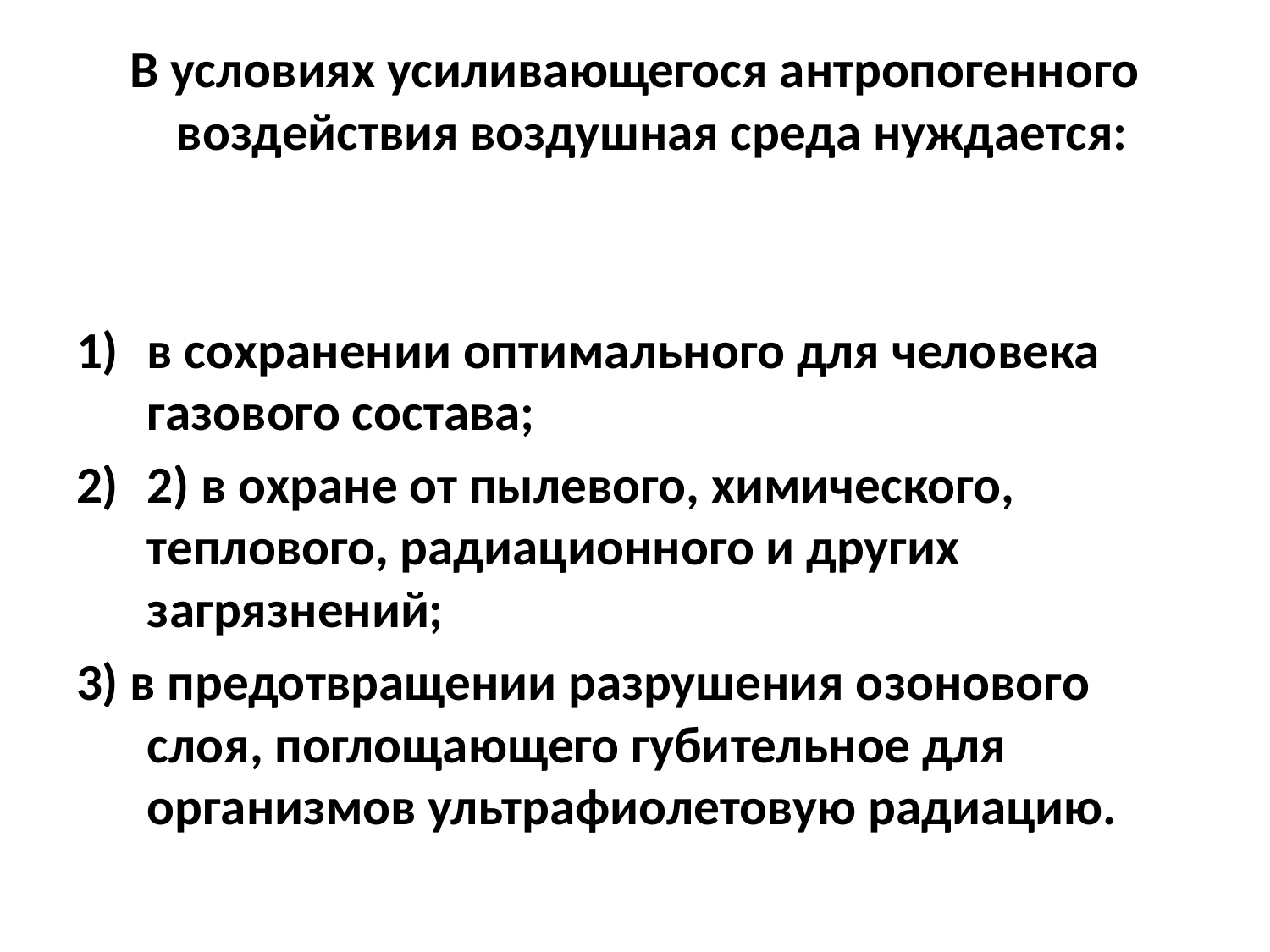

В условиях усиливающегося антропогенного воздействия воздушная среда нуждается:

в сохранении оптимального для человека газового состава;
2) в охране от пылевого, химического, теплового, радиационного и других загрязнений;
3) в предотвращении разрушения озонового слоя, поглощающего губительное для организмов ультрафиолетовую радиацию.